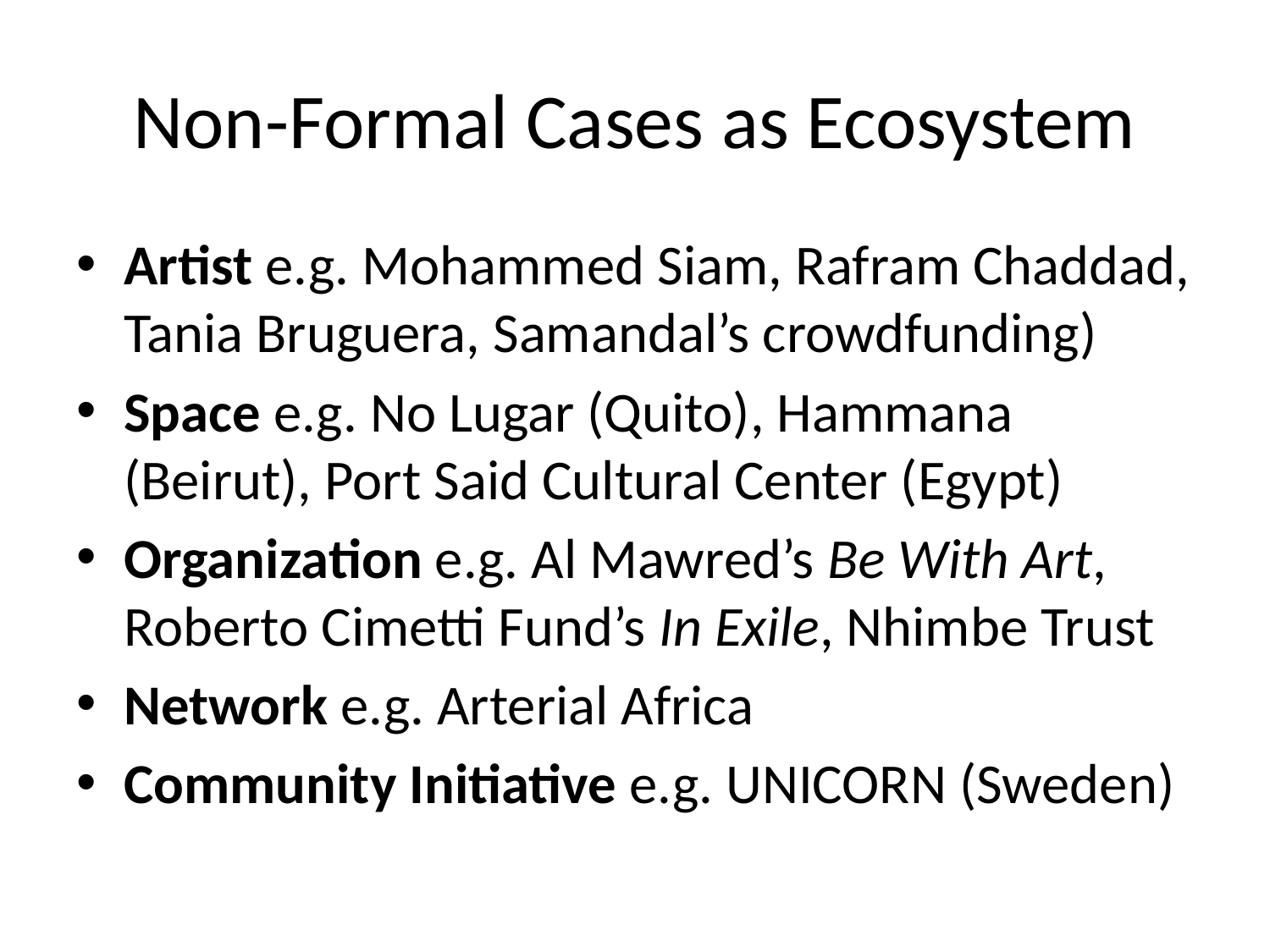

# Non-Formal Cases as Ecosystem
Artist e.g. Mohammed Siam, Rafram Chaddad, Tania Bruguera, Samandal’s crowdfunding)
Space e.g. No Lugar (Quito), Hammana (Beirut), Port Said Cultural Center (Egypt)
Organization e.g. Al Mawred’s Be With Art, Roberto Cimetti Fund’s In Exile, Nhimbe Trust
Network e.g. Arterial Africa
Community Initiative e.g. UNICORN (Sweden)